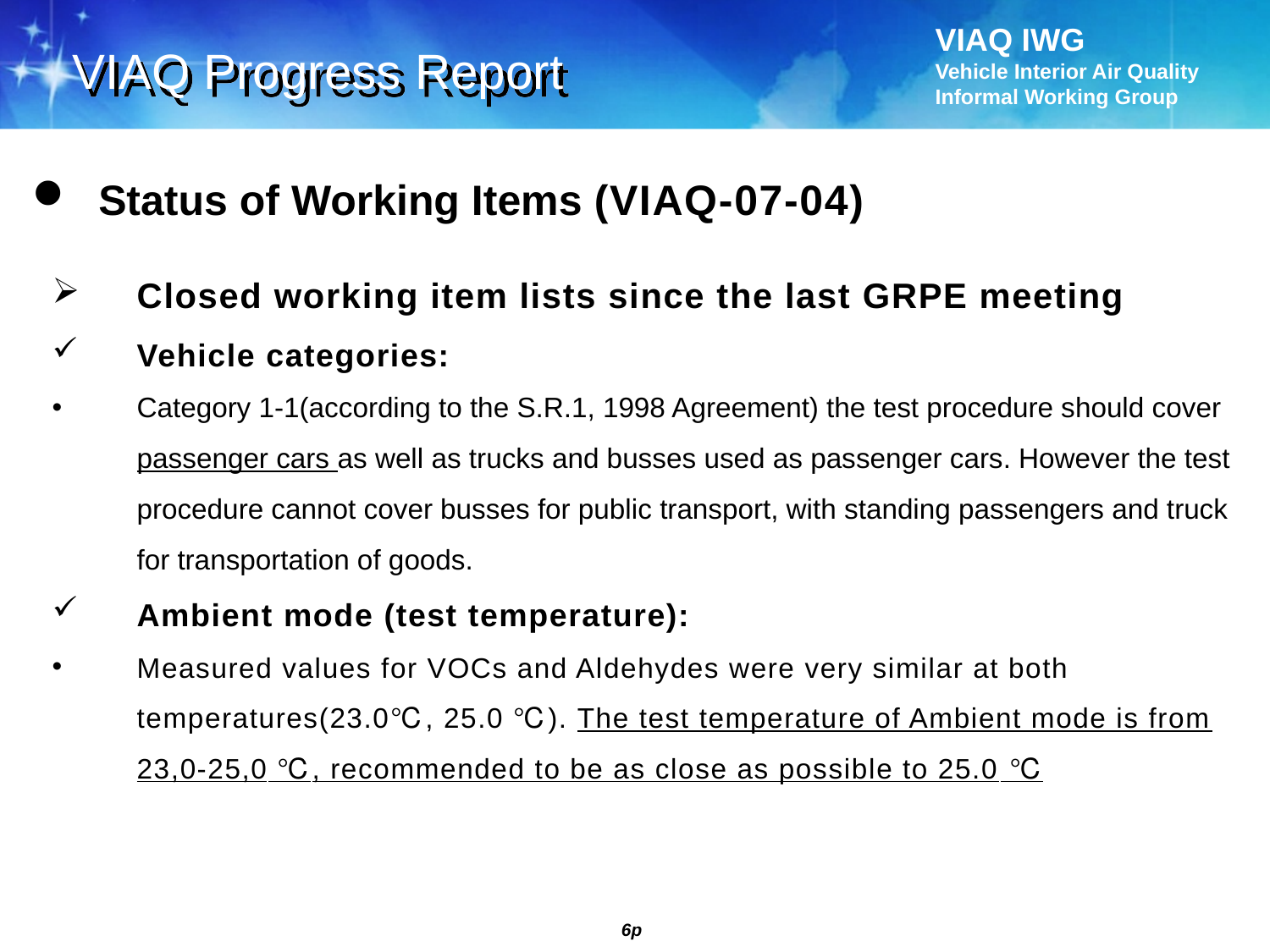

VIAQ Progress Report
  Status of Working Items (VIAQ-07-04)
Closed working item lists since the last GRPE meeting
Vehicle categories:
Category 1-1(according to the S.R.1, 1998 Agreement) the test procedure should cover passenger cars as well as trucks and busses used as passenger cars. However the test procedure cannot cover busses for public transport, with standing passengers and truck for transportation of goods.
Ambient mode (test temperature):
Measured values for VOCs and Aldehydes were very similar at both temperatures(23.0℃, 25.0 ℃). The test temperature of Ambient mode is from 23,0-25,0 ℃, recommended to be as close as possible to 25.0 ℃